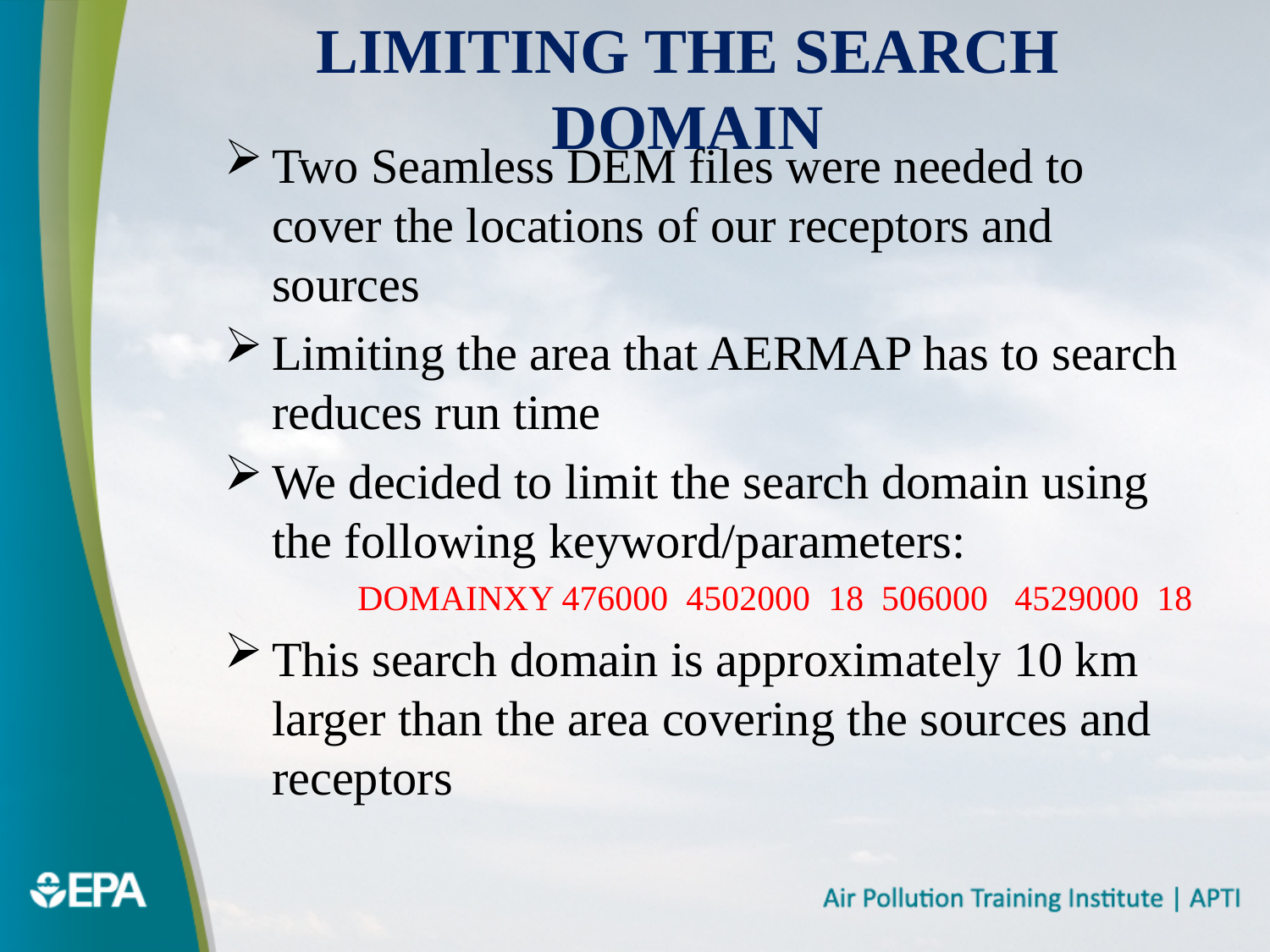

# Limiting the Search Domain
Two Seamless DEM files were needed to cover the locations of our receptors and sources
Limiting the area that AERMAP has to search reduces run time
We decided to limit the search domain using the following keyword/parameters:
               DOMAINXY 476000  4502000  18  506000   4529000  18
This search domain is approximately 10 km larger than the area covering the sources and receptors